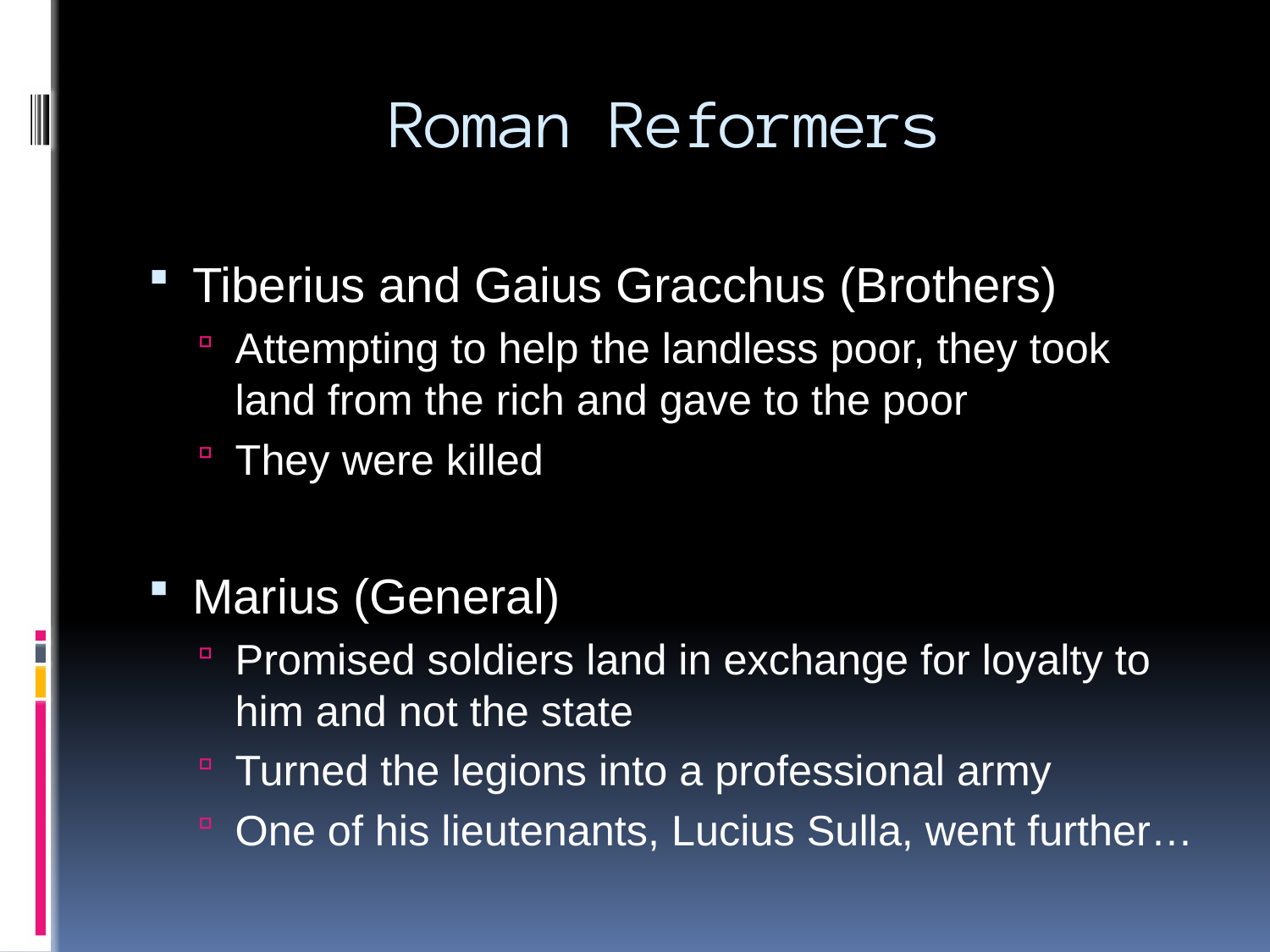

# Roman Reformers
Tiberius and Gaius Gracchus (Brothers)
Attempting to help the landless poor, they took land from the rich and gave to the poor
They were killed

Marius (General)
Promised soldiers land in exchange for loyalty to him and not the state
Turned the legions into a professional army
One of his lieutenants, Lucius Sulla, went further…